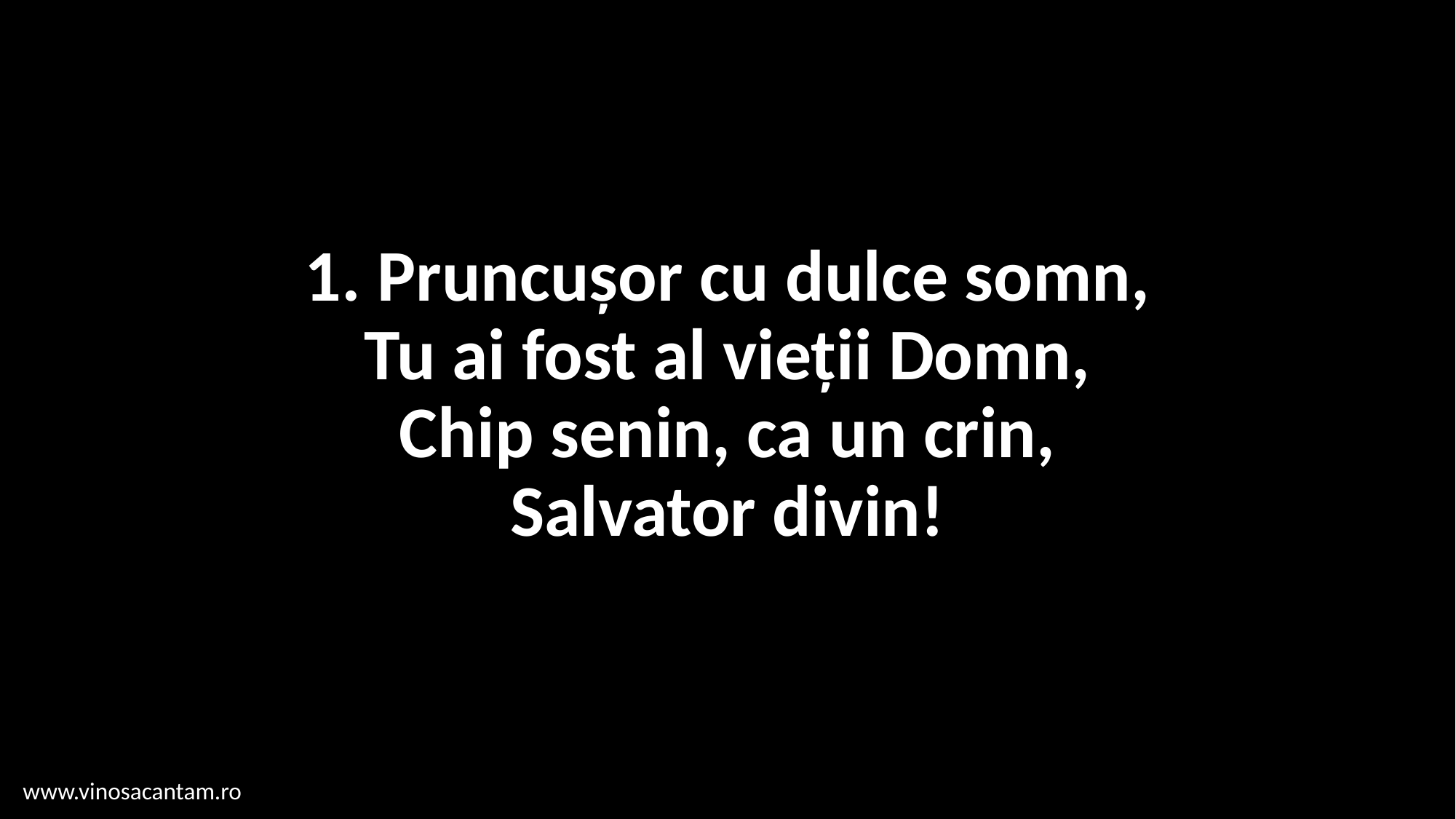

# 1. Pruncușor cu dulce somn, Tu ai fost al vieții Domn, Chip senin, ca un crin, Salvator divin!
www.vinosacantam.ro